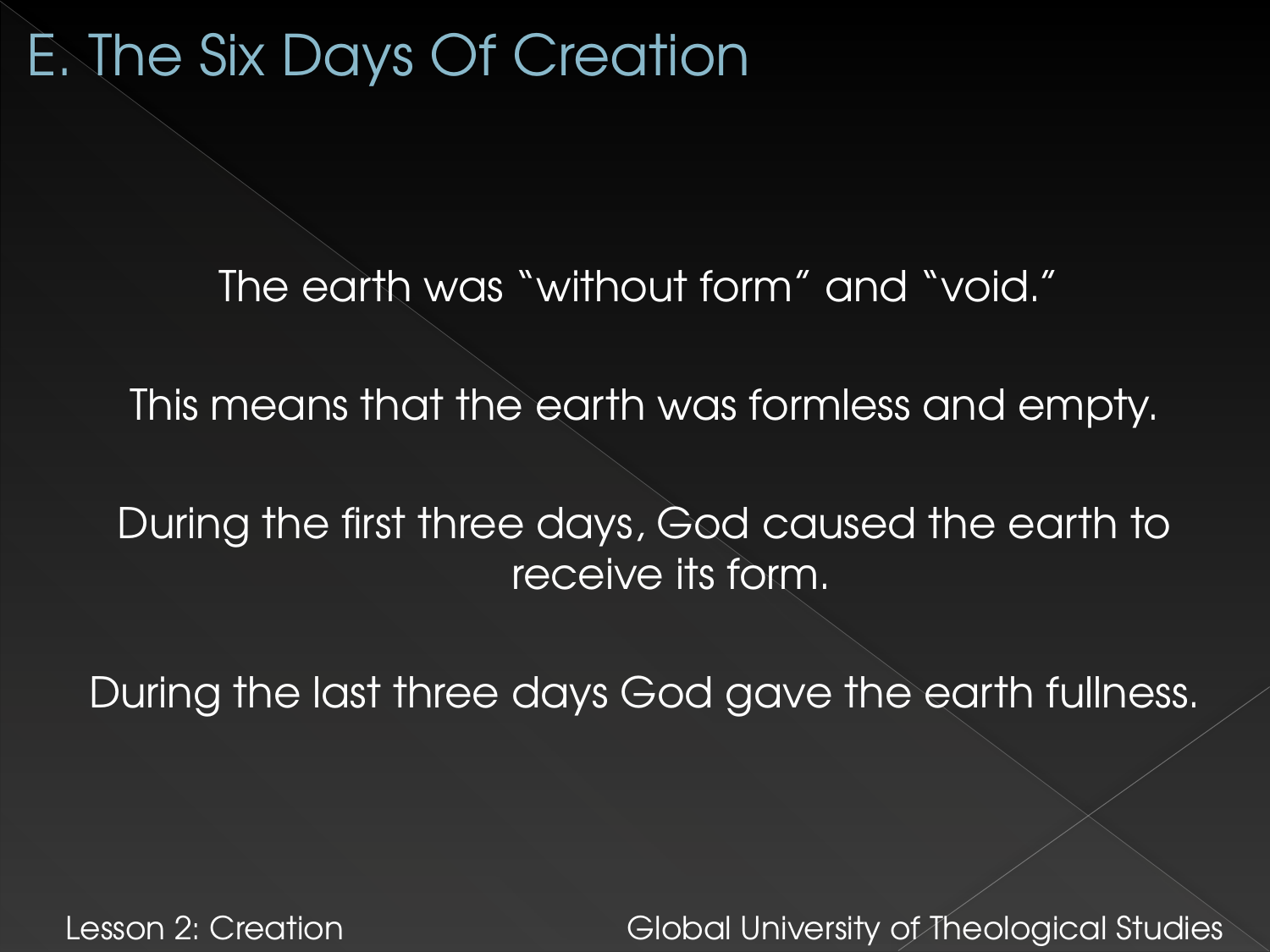

# E. The Six Days Of Creation
The earth was “without form” and “void.”

This means that the earth was formless and empty.

During the first three days, God caused the earth to receive its form.

During the last three days God gave the earth fullness.
Lesson 2: Creation                                Global University of Theological Studies